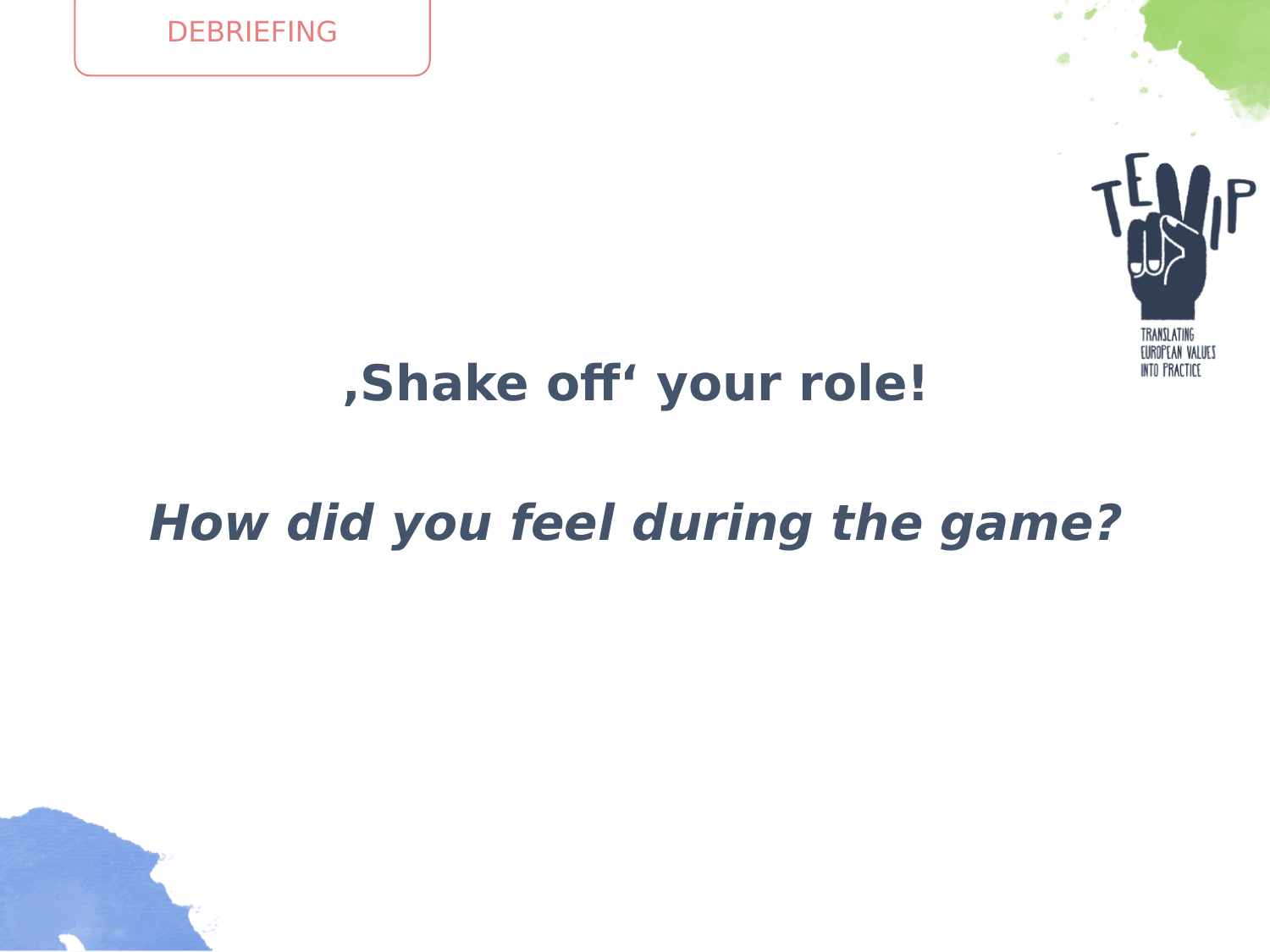

DEBRIEFING
‚Shake off‘ your role!

How did you feel during the game?